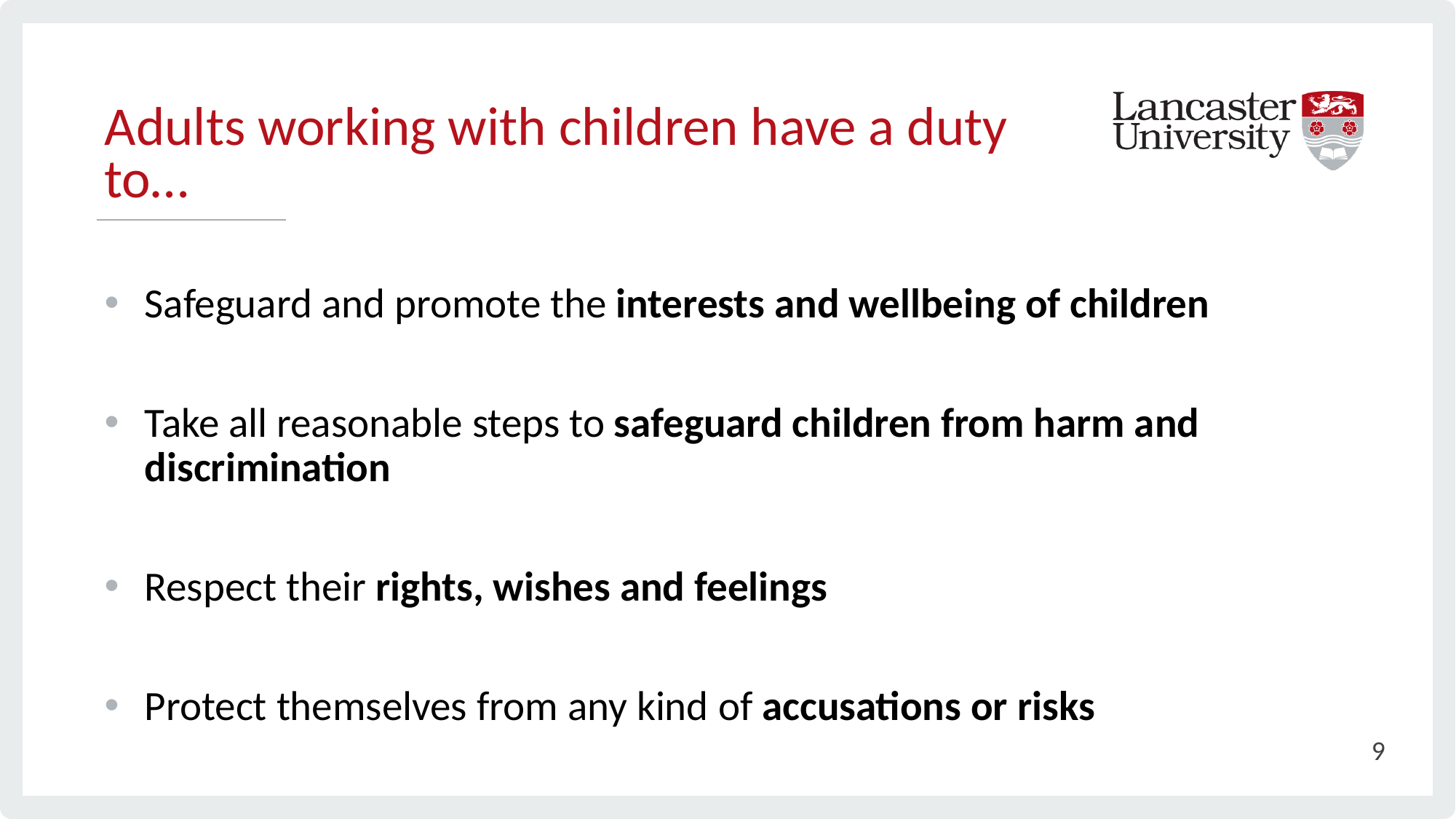

# Adults working with children have a duty to…
Safeguard and promote the interests and wellbeing of children

Take all reasonable steps to safeguard children from harm and discrimination

Respect their rights, wishes and feelings

Protect themselves from any kind of accusations or risks

9